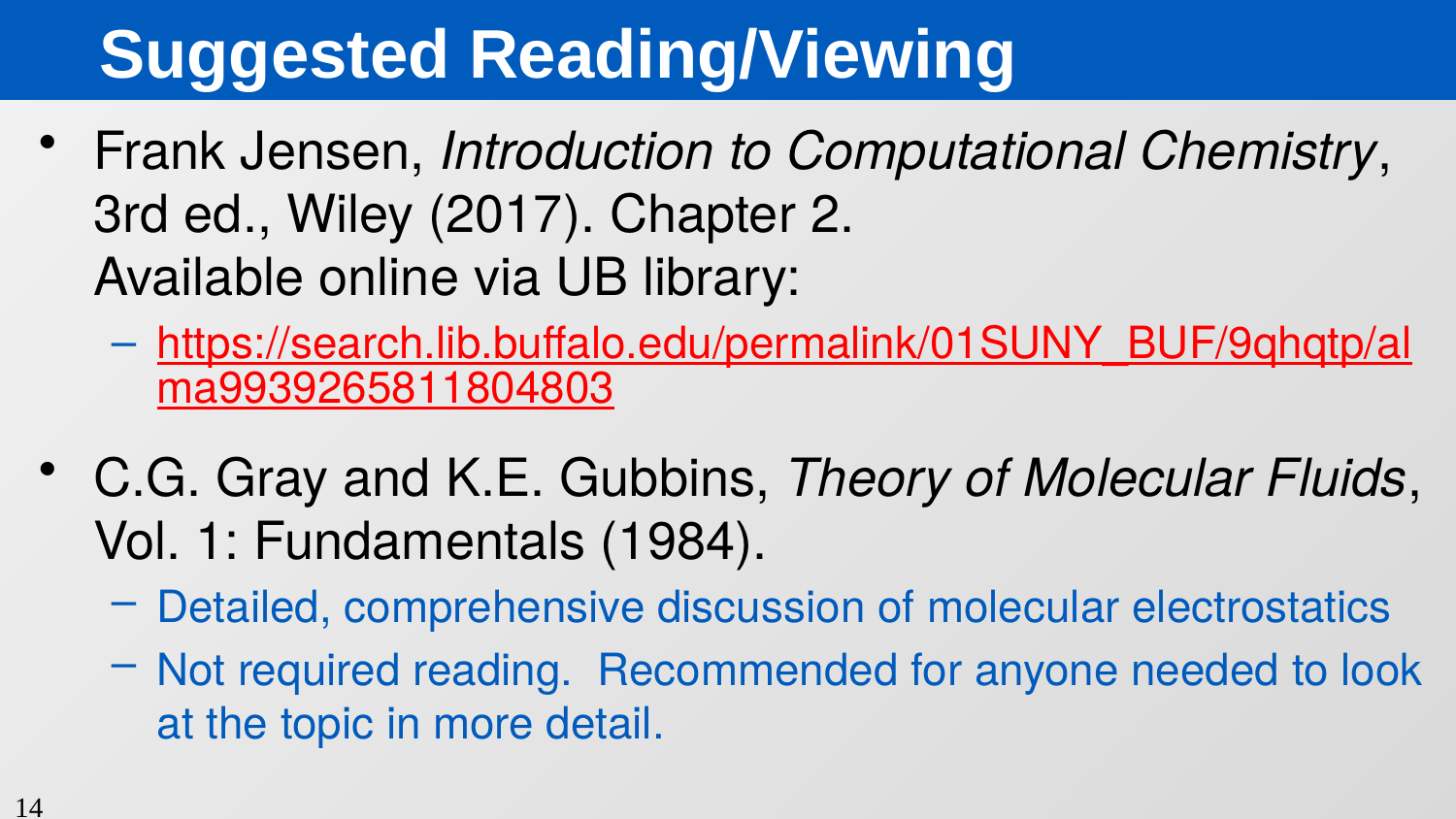

# Suggested Reading/Viewing
Frank Jensen, Introduction to Computational Chemistry, 3rd ed., Wiley (2017). Chapter 2.
Available online via UB library:
https://search.lib.buffalo.edu/permalink/01SUNY_BUF/9qhqtp/alma9939265811804803
C.G. Gray and K.E. Gubbins, Theory of Molecular Fluids, Vol. 1: Fundamentals (1984).
Detailed, comprehensive discussion of molecular electrostatics
Not required reading.  Recommended for anyone needed to look at the topic in more detail.
14